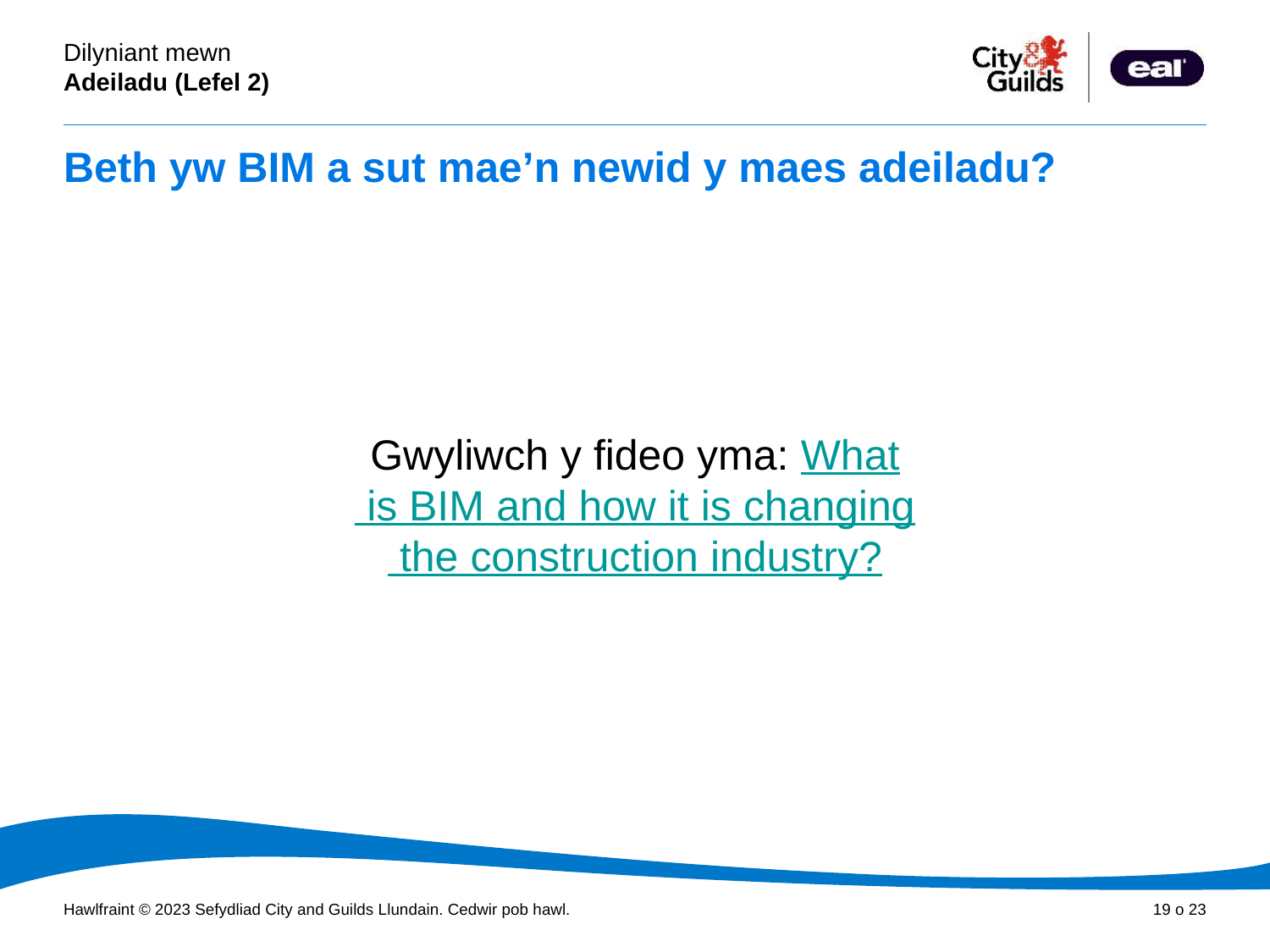

# Beth yw BIM a sut mae’n newid y maes adeiladu?

Gwyliwch y fideo yma: What is BIM and how it is changing the construction industry?